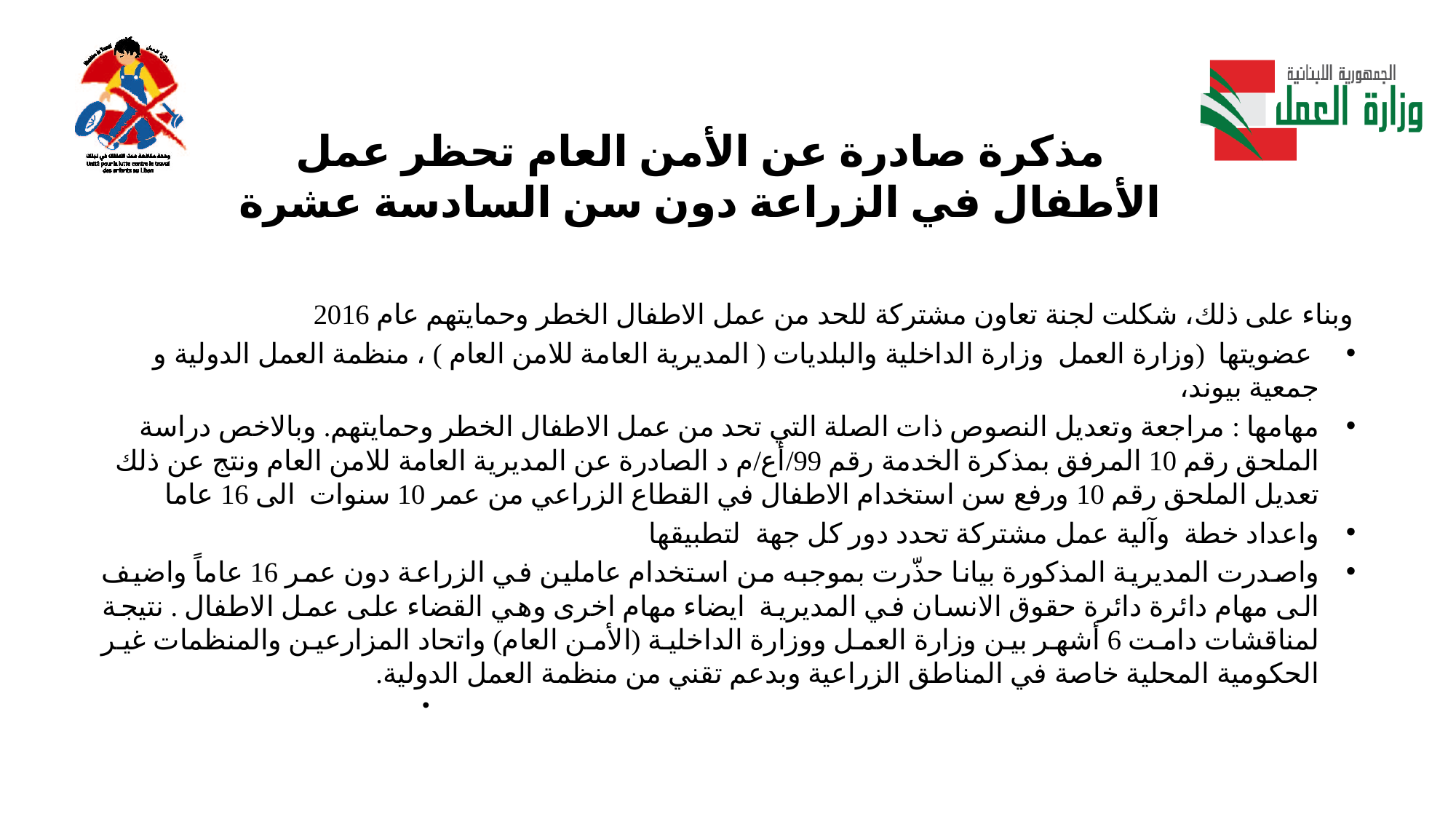

# مذكرة صادرة عن الأمن العام تحظر عمل الأطفال في الزراعة دون سن السادسة عشرة
وبناء على ذلك، شكلت لجنة تعاون مشتركة للحد من عمل الاطفال الخطر وحمايتهم عام 2016
 عضويتها  (وزارة العمل  وزارة الداخلية والبلديات ( المديرية العامة للامن العام ) ، منظمة العمل الدولية و جمعية بيوند،
مهامها : مراجعة وتعديل النصوص ذات الصلة التي تحد من عمل الاطفال الخطر وحمايتهم. وبالاخص دراسة الملحق رقم 10 المرفق بمذكرة الخدمة رقم 99/أع/م د الصادرة عن المديرية العامة للامن العام ونتج عن ذلك تعديل الملحق رقم 10 ورفع سن استخدام الاطفال في القطاع الزراعي من عمر 10 سنوات  الى 16 عاما
واعداد خطة  وآلية عمل مشتركة تحدد دور كل جهة  لتطبيقها
واصدرت المديرية المذكورة بيانا حذّرت بموجبه من استخدام عاملين في الزراعة دون عمر 16 عاماً واضيف الى مهام دائرة دائرة حقوق الانسان في المديرية  ايضاء مهام اخرى وهي القضاء على عمل الاطفال . نتيجة لمناقشات دامت 6 أشهر بين وزارة العمل ووزارة الداخلية (الأمن العام) واتحاد المزارعين والمنظمات غير الحكومية المحلية خاصة في المناطق الزراعية وبدعم تقني من منظمة العمل الدولية.